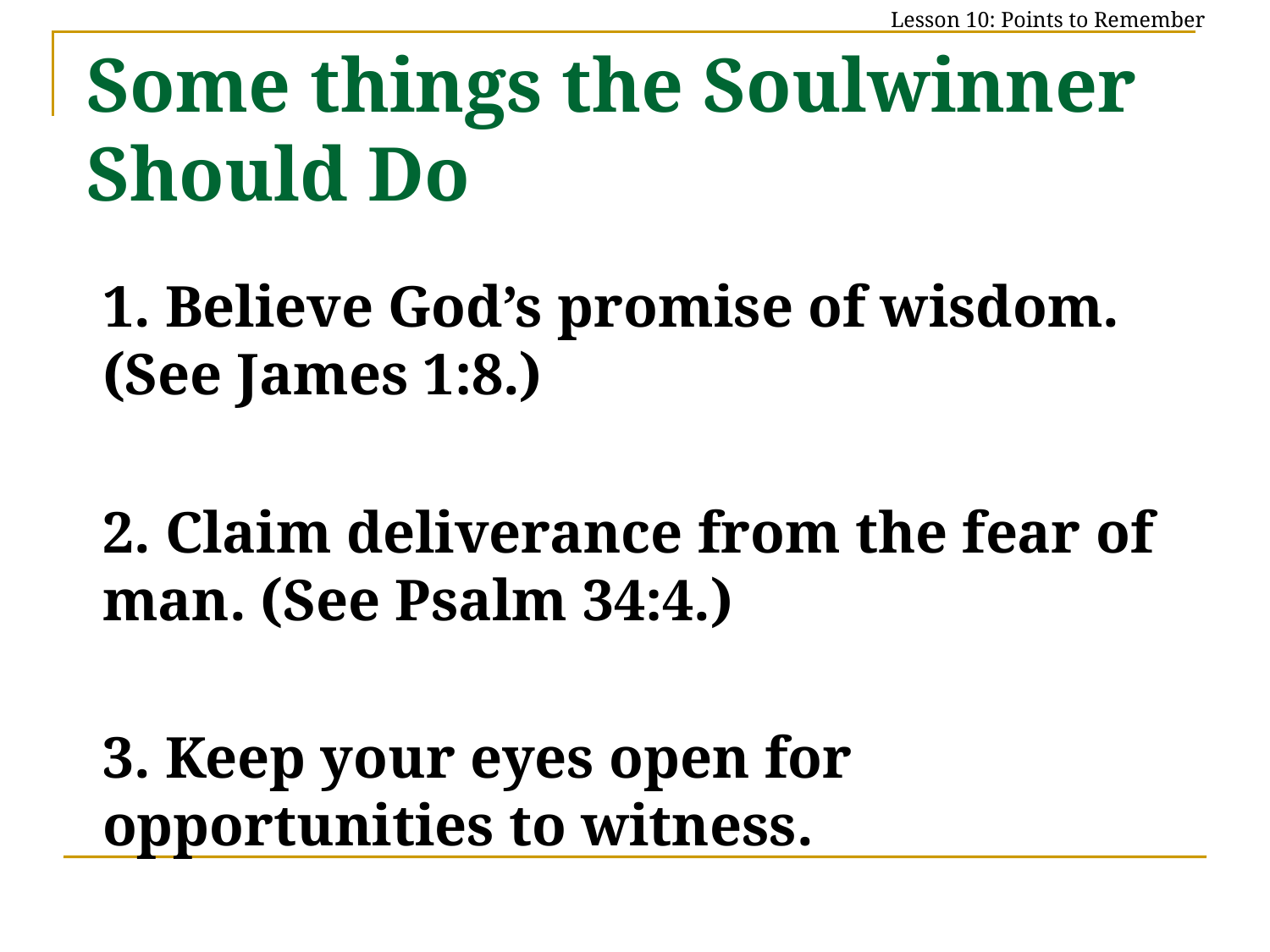

Lesson 10: Points to Remember
# Some things the Soulwinner Should Do
	1. Believe God’s promise of wisdom. (See James 1:8.)

	2. Claim deliverance from the fear of man. (See Psalm 34:4.)

	3. Keep your eyes open for opportunities to witness.